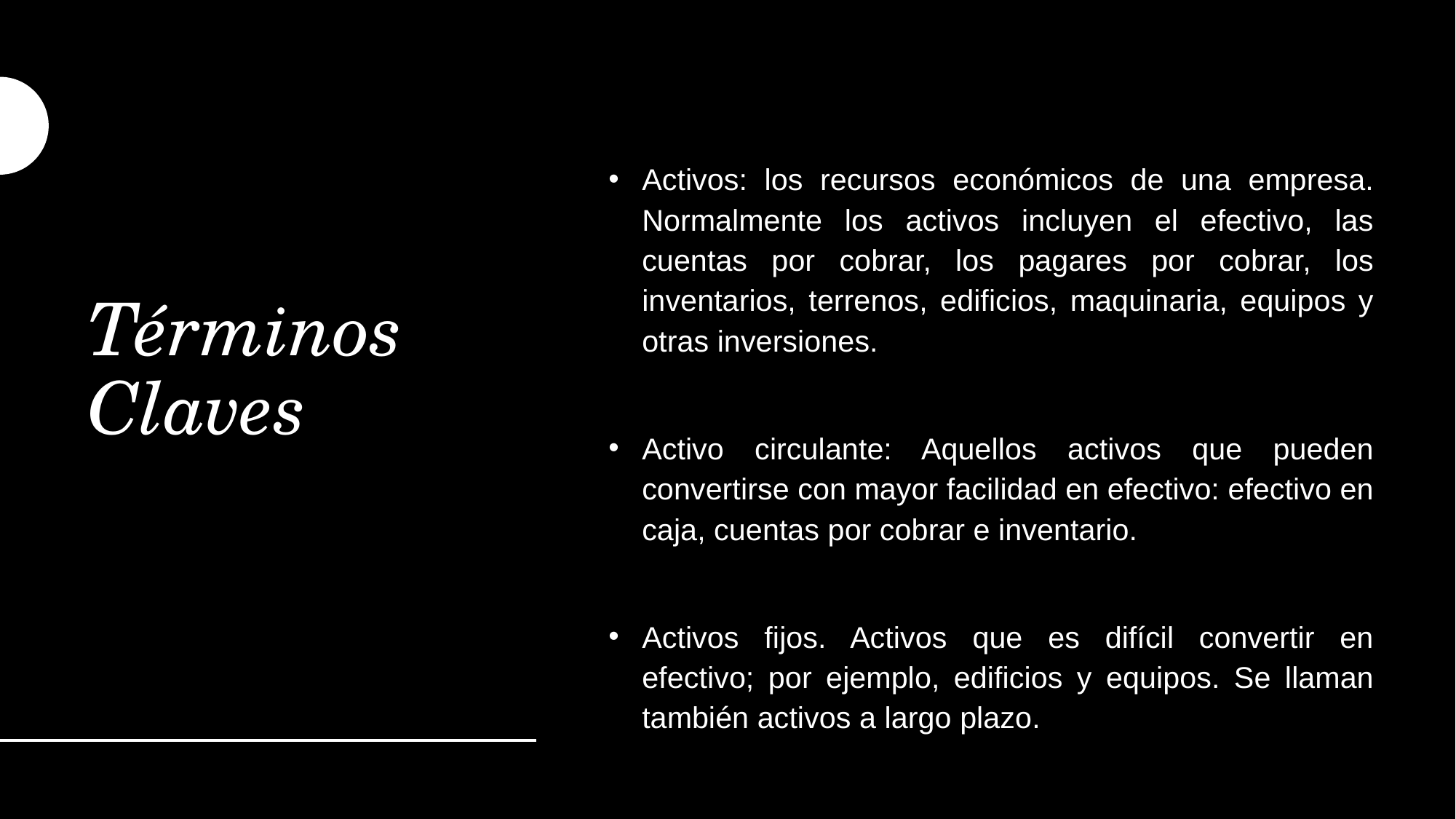

# Términos Claves
Activos: los recursos económicos de una empresa. Normalmente los activos incluyen el efectivo, las cuentas por cobrar, los pagares por cobrar, los inventarios, terrenos, edificios, maquinaria, equipos y otras inversiones.

Activo circulante: Aquellos activos que pueden convertirse con mayor facilidad en efectivo: efectivo en caja, cuentas por cobrar e inventario.

Activos fijos. Activos que es difícil convertir en efectivo; por ejemplo, edificios y equipos. Se llaman también activos a largo plazo.